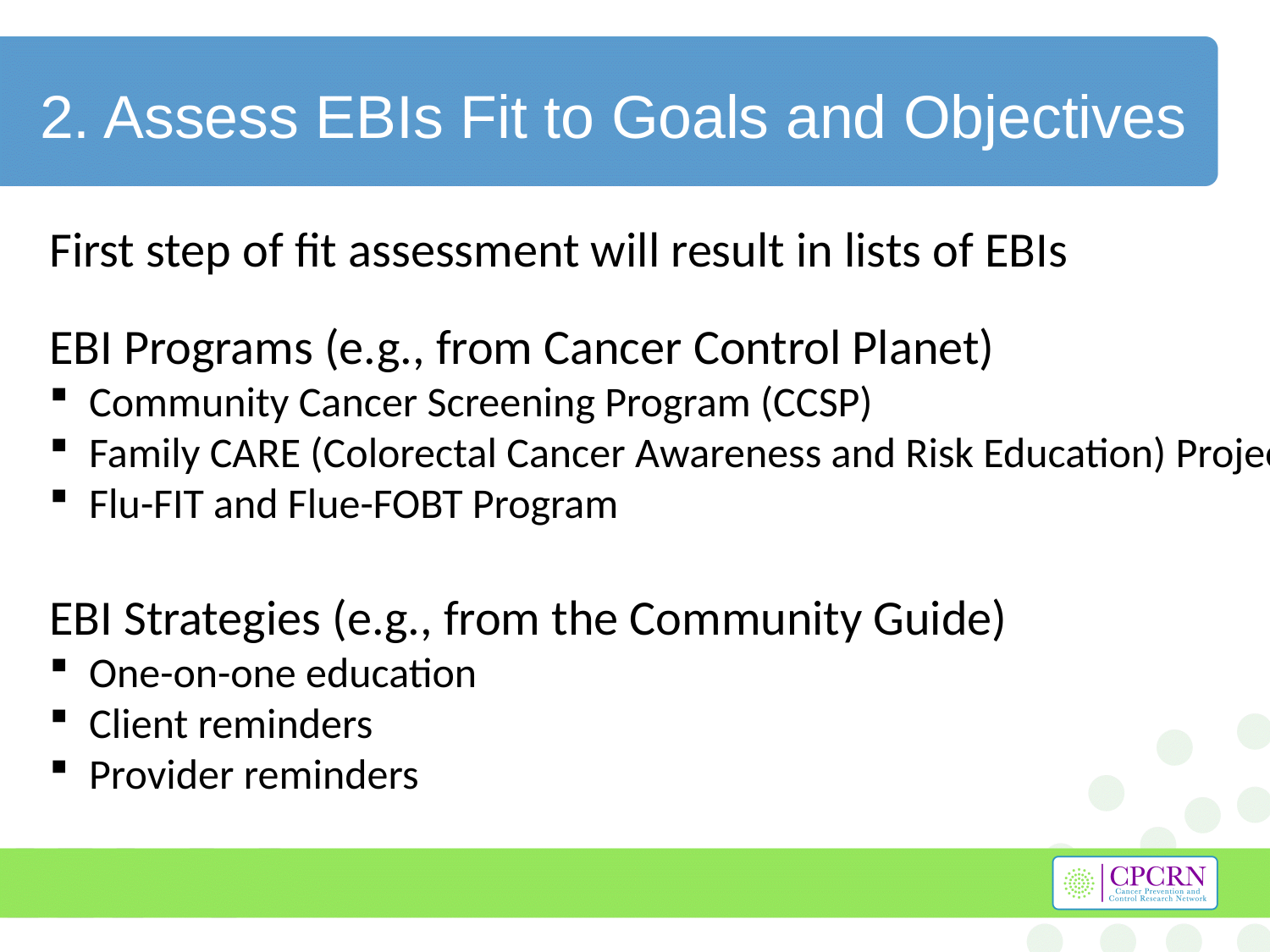

# 2. Assess EBIs Fit to Goals and Objectives
First step of fit assessment will result in lists of EBIs

EBI Programs (e.g., from Cancer Control Planet)
Community Cancer Screening Program (CCSP)
Family CARE (Colorectal Cancer Awareness and Risk Education) Project
Flu-FIT and Flue-FOBT Program

EBI Strategies (e.g., from the Community Guide)
One-on-one education
Client reminders
Provider reminders